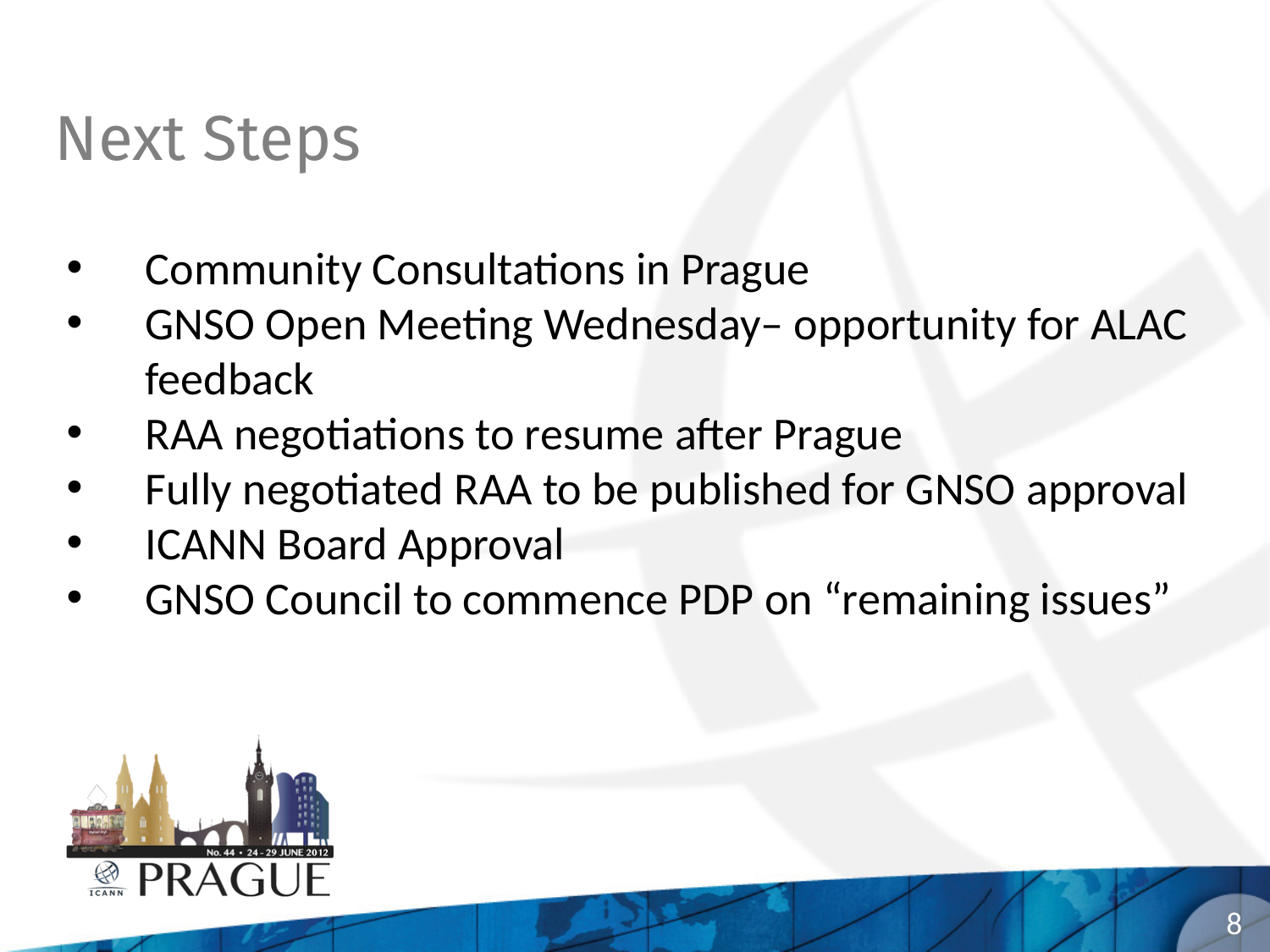

# Next Steps
Community Consultations in Prague
GNSO Open Meeting Wednesday– opportunity for ALAC feedback
RAA negotiations to resume after Prague
Fully negotiated RAA to be published for GNSO approval
ICANN Board Approval
GNSO Council to commence PDP on “remaining issues”

8